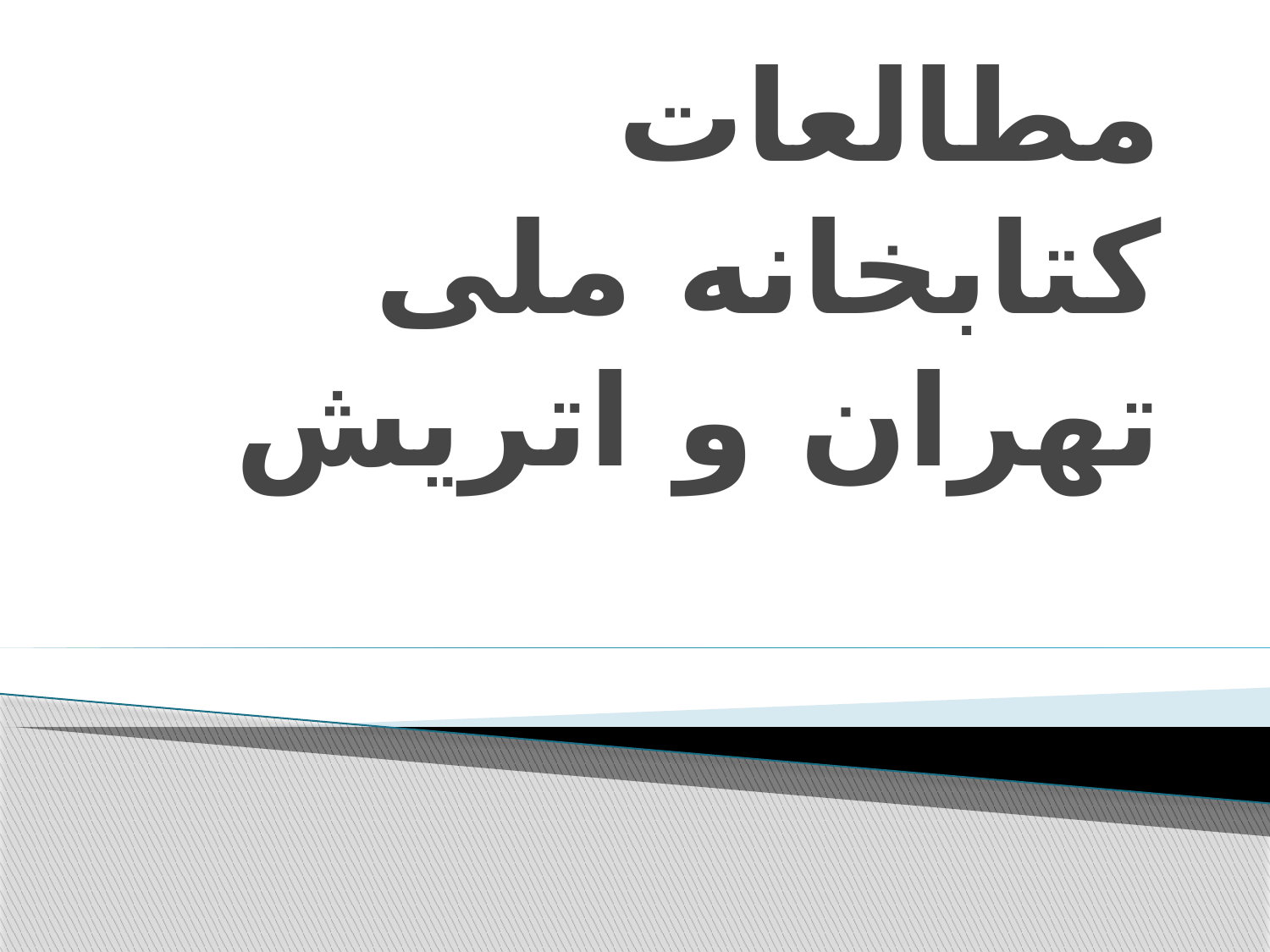

# مطالعات کتابخانه ملی تهران و اتریش